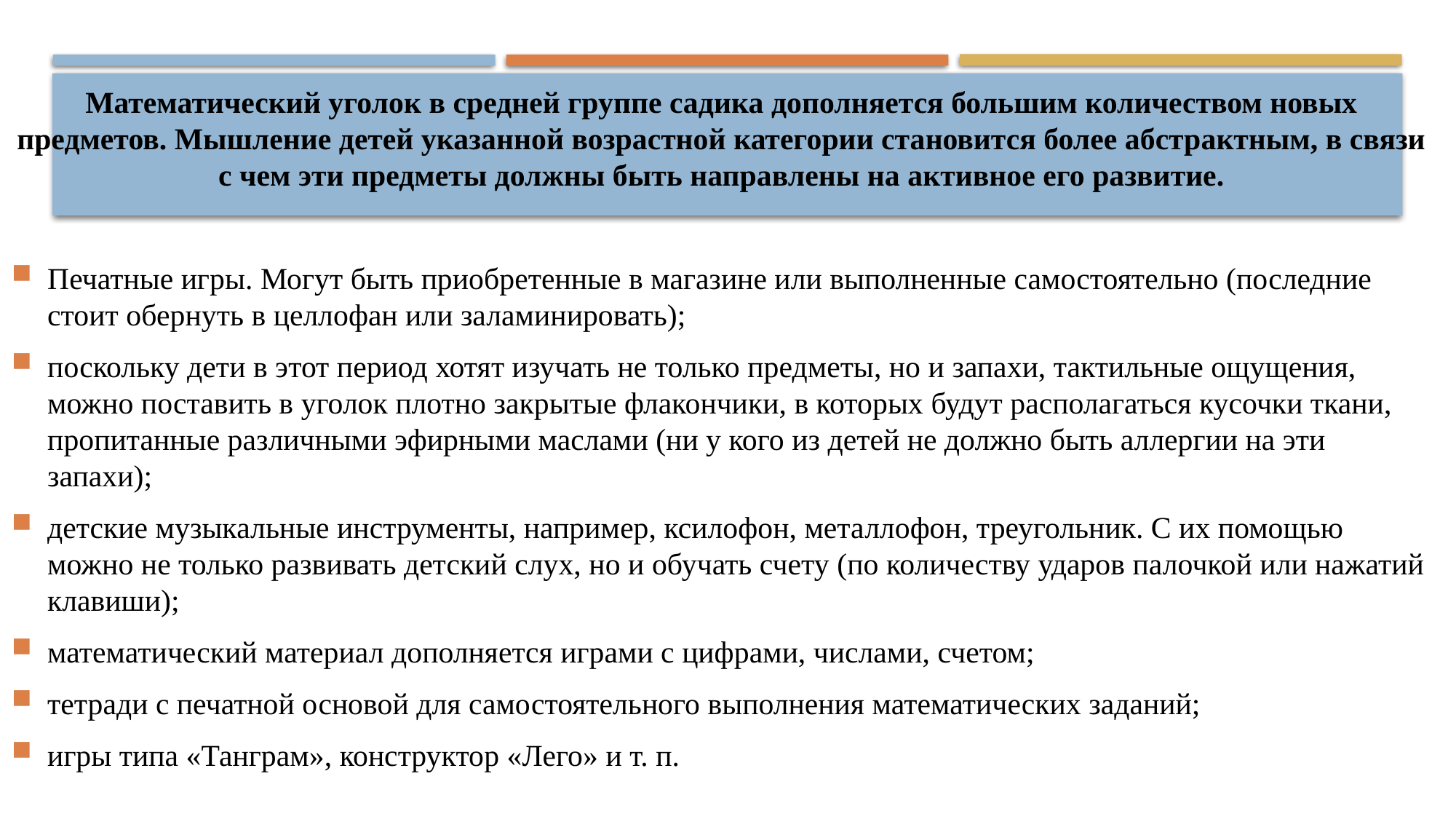

Математический уголок в средней группе садика дополняется большим количеством новых предметов. Мышление детей указанной возрастной категории становится более абстрактным, в связи с чем эти предметы должны быть направлены на активное его развитие.

Печатные игры. Могут быть приобретенные в магазине или выполненные самостоятельно (последние стоит обернуть в целлофан или заламинировать);
поскольку дети в этот период хотят изучать не только предметы, но и запахи, тактильные ощущения, можно поставить в уголок плотно закрытые флакончики, в которых будут располагаться кусочки ткани, пропитанные различными эфирными маслами (ни у кого из детей не должно быть аллергии на эти запахи);
детские музыкальные инструменты, например, ксилофон, металлофон, треугольник. С их помощью можно не только развивать детский слух, но и обучать счету (по количеству ударов палочкой или нажатий клавиши);
математический материал дополняется играми с цифрами, числами, счетом;
тетради с печатной основой для самостоятельного выполнения математических заданий;
игры типа «Танграм», конструктор «Лего» и т. п.